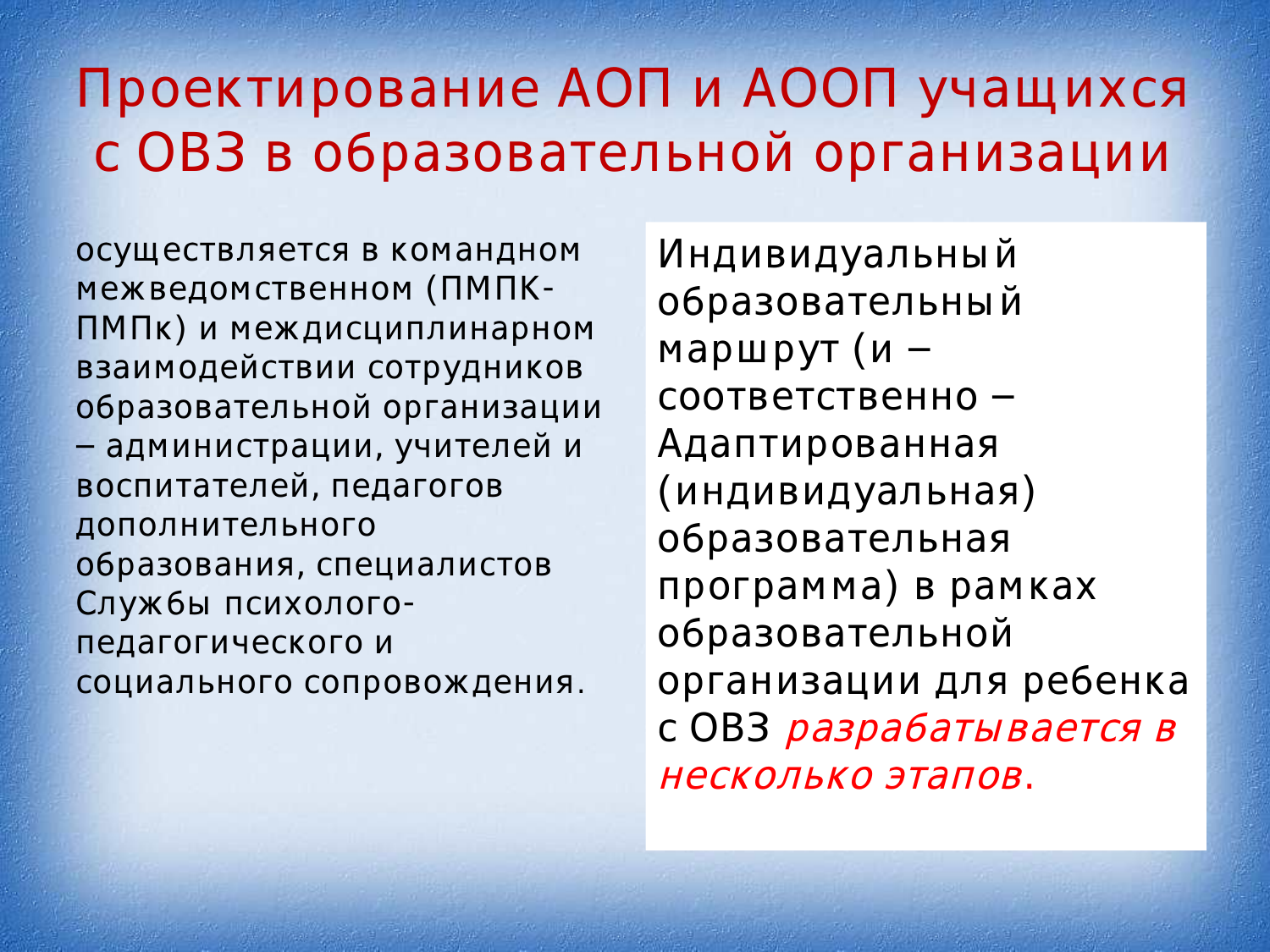

# Проектирование АОП и АООП учащихся  с ОВЗ в образовательной организации
осуществляется в командном межведомственном (ПМПК-ПМПк) и междисциплинарном взаимодействии сотрудников образовательной организации – администрации, учителей и воспитателей, педагогов дополнительного образования, специалистов Службы психолого-педагогического и социального сопровождения.

Индивидуальный образовательный маршрут (и – соответственно – Адаптированная (индивидуальная) образовательная программа) в рамках образовательной организации для ребенка с ОВЗ разрабатывается в несколько этапов.